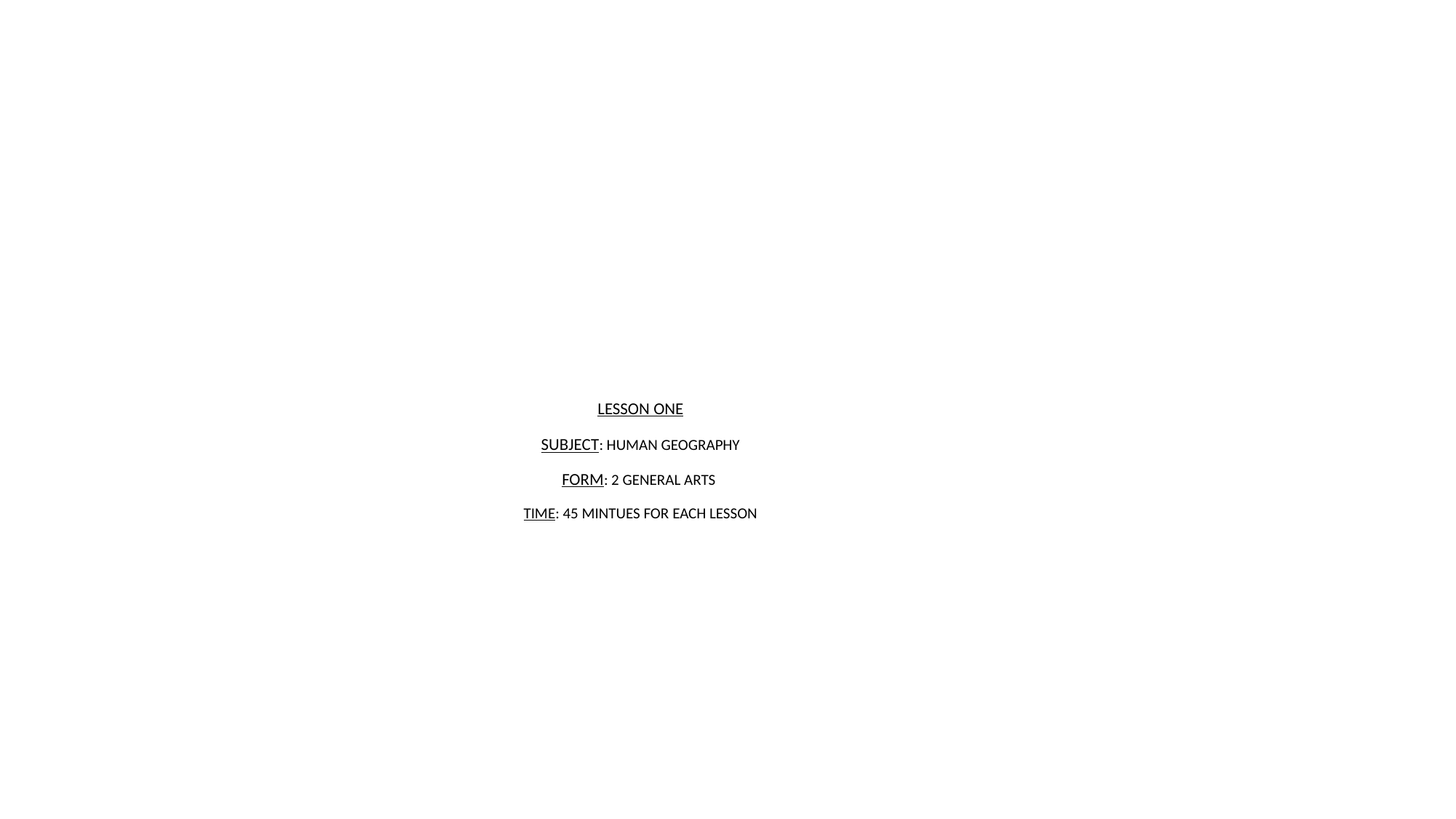

# LESSON ONE SUBJECT: HUMAN GEOGRAPHY FORM: 2 GENERAL ARTS TIME: 45 MINTUES FOR EACH LESSON